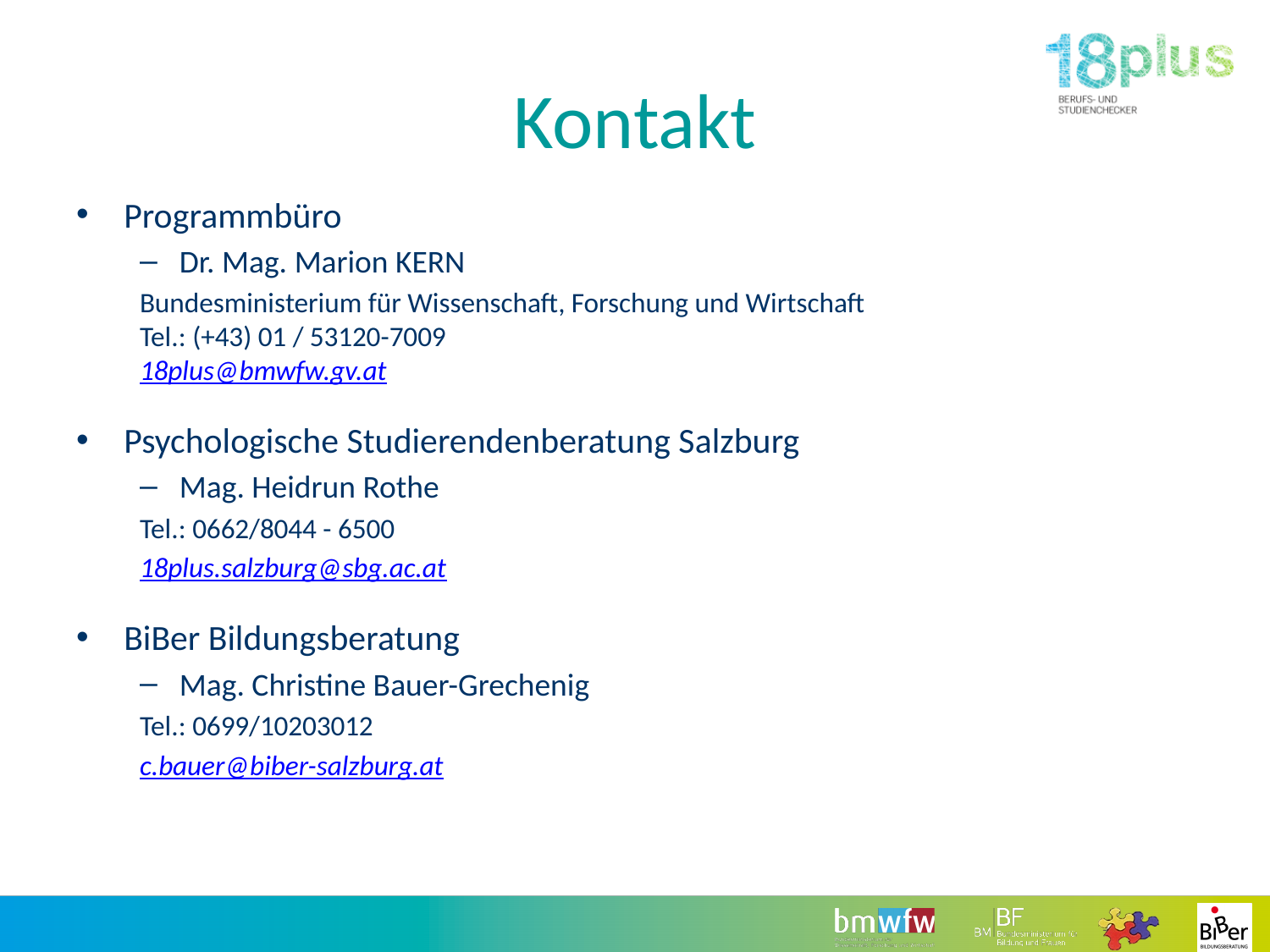

# Kontakt
Programmbüro
Dr. Mag. Marion KERN
Bundesministerium für Wissenschaft, Forschung und Wirtschaft
Tel.: (+43) 01 / 53120-7009
18plus@bmwfw.gv.at

Psychologische Studierendenberatung Salzburg
Mag. Heidrun Rothe
Tel.: 0662/8044 - 6500
18plus.salzburg@sbg.ac.at

BiBer Bildungsberatung
Mag. Christine Bauer-Grechenig
Tel.: 0699/10203012
c.bauer@biber-salzburg.at